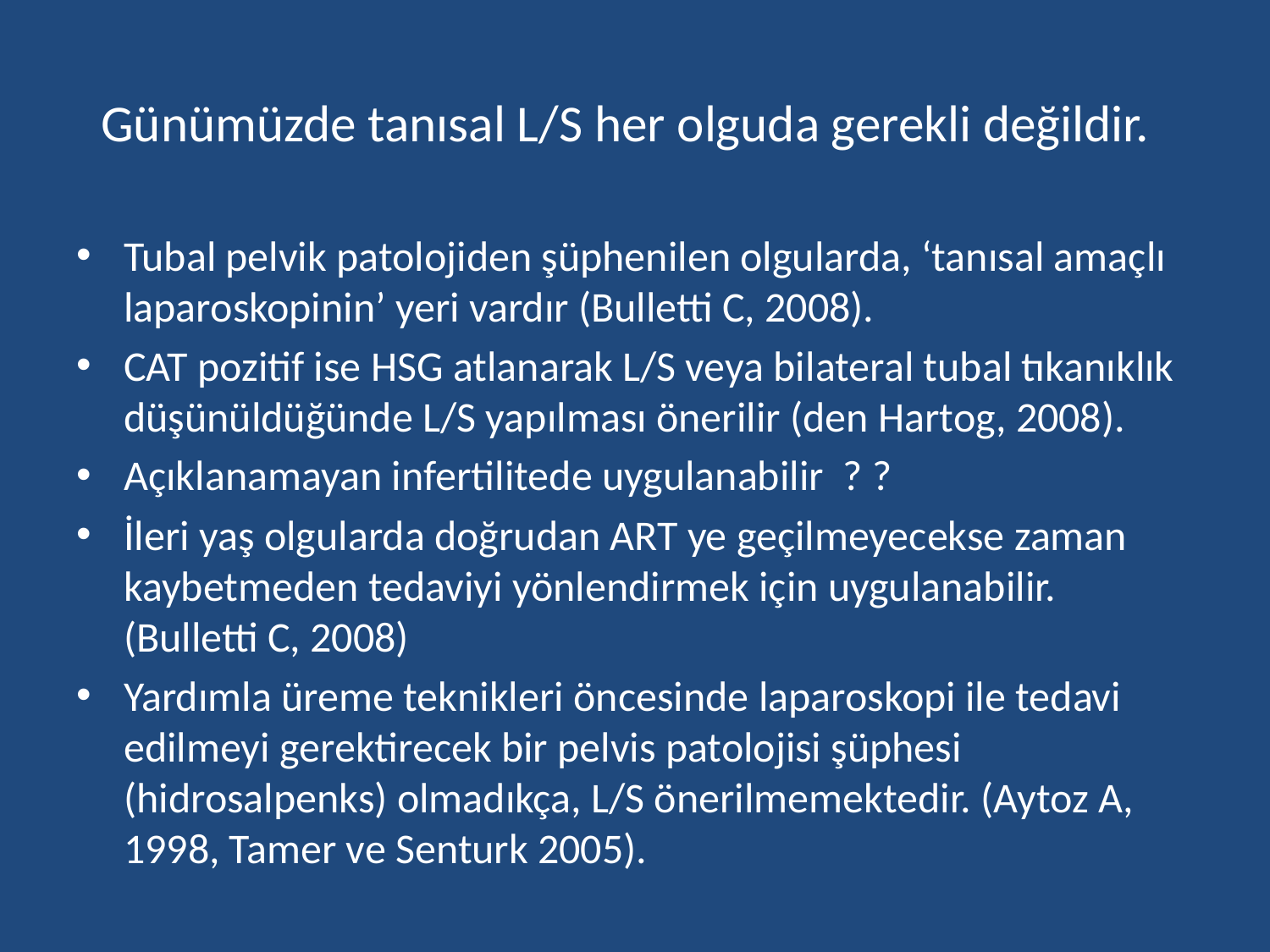

# Günümüzde tanısal L/S her olguda gerekli değildir.
Tubal pelvik patolojiden şüphenilen olgularda, ‘tanısal amaçlı laparoskopinin’ yeri vardır (Bulletti C, 2008).
CAT pozitif ise HSG atlanarak L/S veya bilateral tubal tıkanıklık düşünüldüğünde L/S yapılması önerilir (den Hartog, 2008).
Açıklanamayan infertilitede uygulanabilir  ? ?
İleri yaş olgularda doğrudan ART ye geçilmeyecekse zaman kaybetmeden tedaviyi yönlendirmek için uygulanabilir. (Bulletti C, 2008)
Yardımla üreme teknikleri öncesinde laparoskopi ile tedavi edilmeyi gerektirecek bir pelvis patolojisi şüphesi (hidrosalpenks) olmadıkça, L/S önerilmemektedir. (Aytoz A, 1998, Tamer ve Senturk 2005).